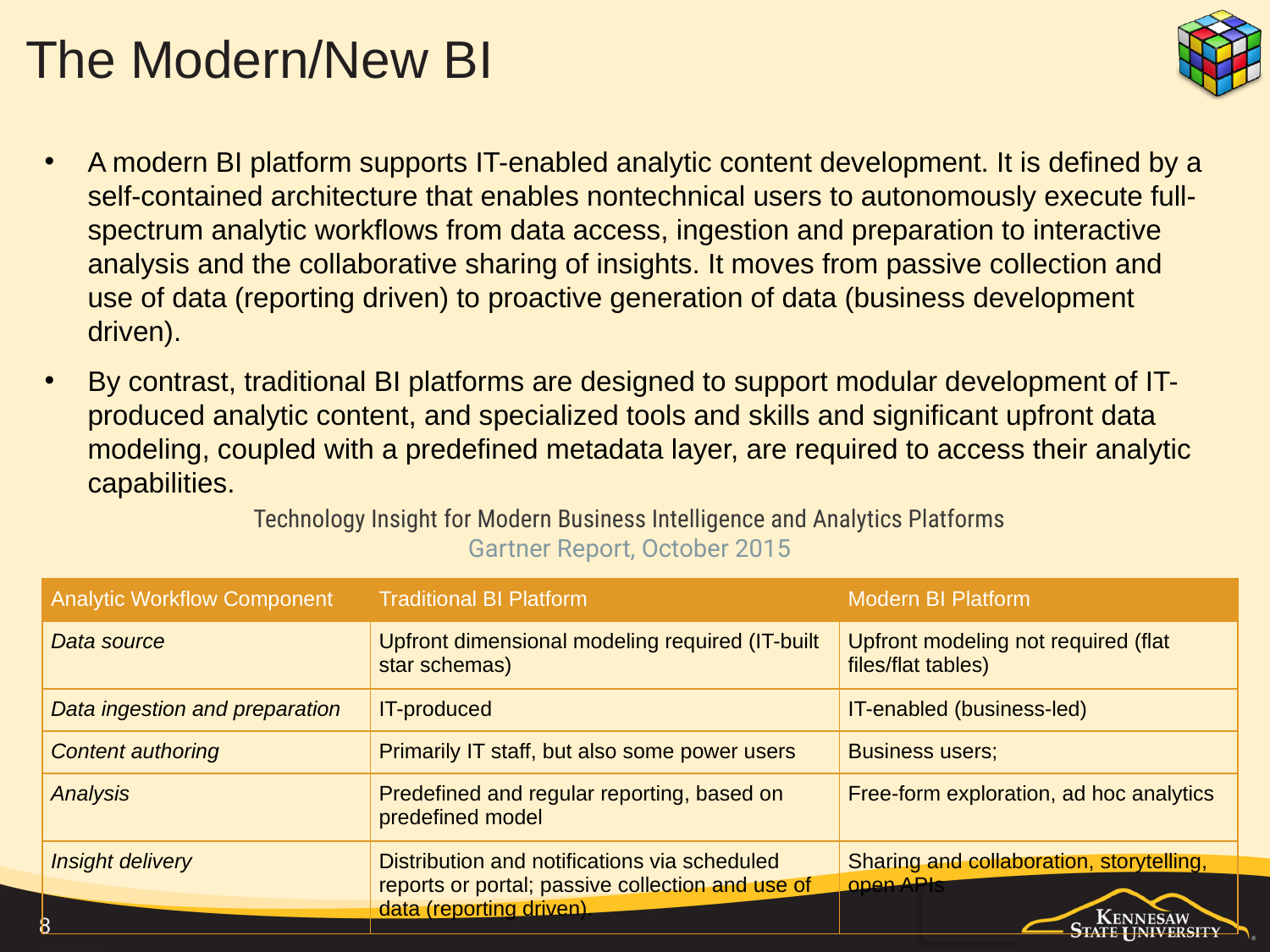

# The Modern/New BI
A modern BI platform supports IT-enabled analytic content development. It is defined by a self-contained architecture that enables nontechnical users to autonomously execute full-spectrum analytic workflows from data access, ingestion and preparation to interactive analysis and the collaborative sharing of insights. It moves from passive collection and use of data (reporting driven) to proactive generation of data (business development driven).
By contrast, traditional BI platforms are designed to support modular development of IT-produced analytic content, and specialized tools and skills and significant upfront data modeling, coupled with a predefined metadata layer, are required to access their analytic capabilities.
Technology Insight for Modern Business Intelligence and Analytics Platforms
Gartner Report, October 2015
| Analytic Workflow Component | Traditional BI Platform | Modern BI Platform |
| --- | --- | --- |
| Data source | Upfront dimensional modeling required (IT-built star schemas) | Upfront modeling not required (flat files/flat tables) |
| Data ingestion and preparation | IT-produced | IT-enabled (business-led) |
| Content authoring | Primarily IT staff, but also some power users | Business users; |
| Analysis | Predefined and regular reporting, based on predefined model | Free-form exploration, ad hoc analytics |
| Insight delivery | Distribution and notifications via scheduled reports or portal; passive collection and use of data (reporting driven). | Sharing and collaboration, storytelling, open APIs |
8